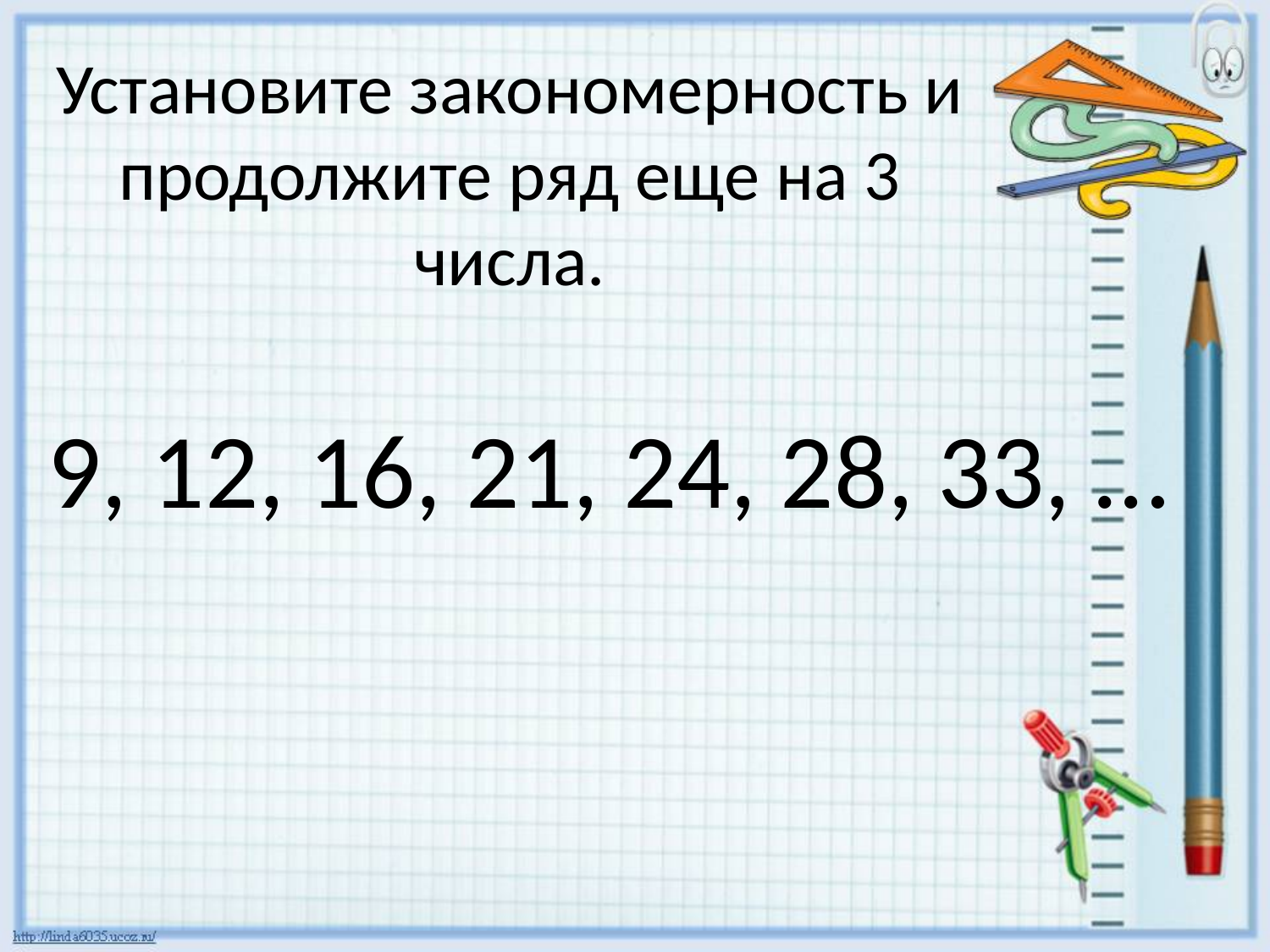

# Установите закономерность и продолжите ряд еще на 3 числа.
9, 12, 16, 21, 24, 28, 33, …